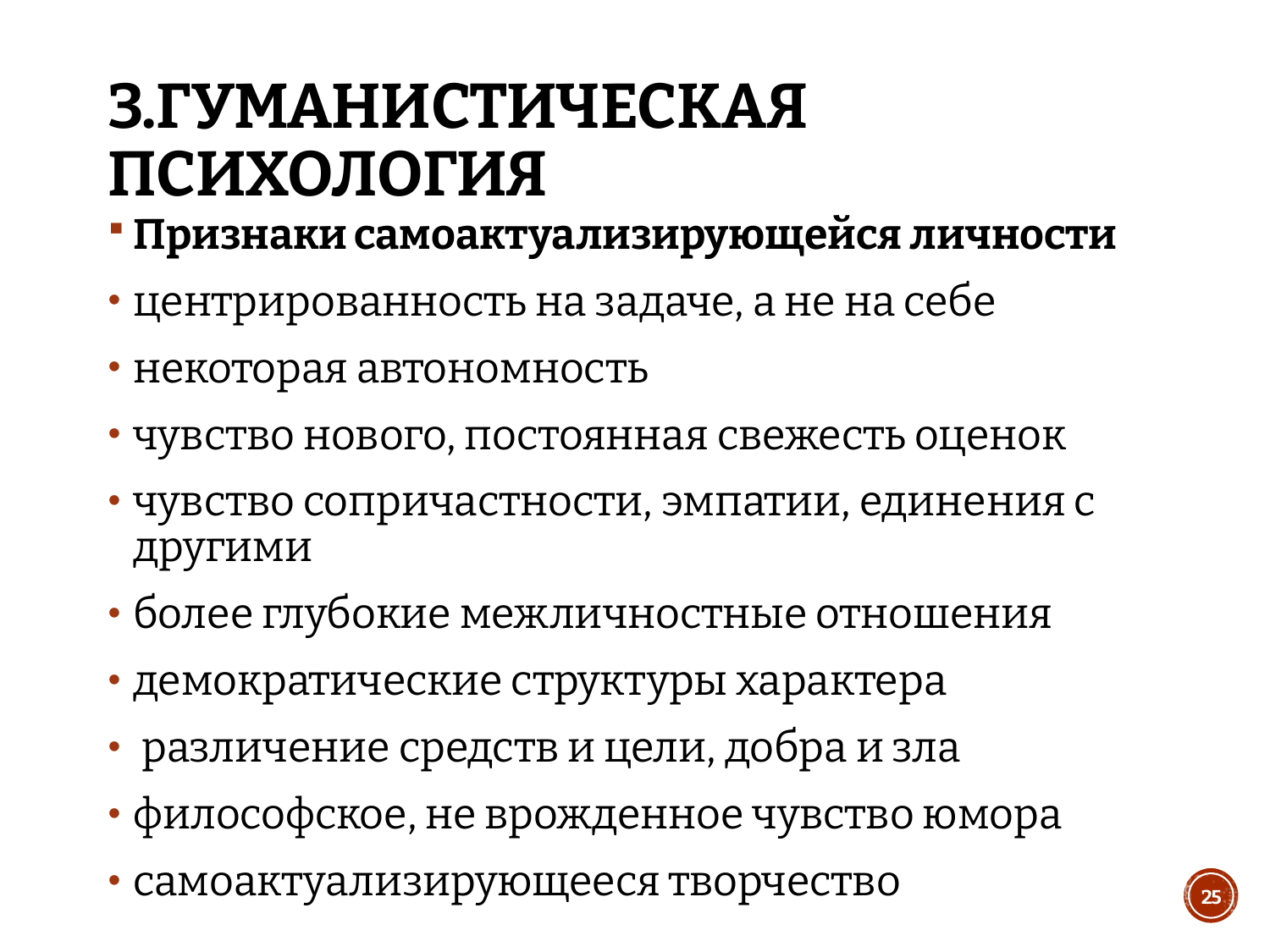

# 3.Гуманистическая психология
Признаки самоактуализирующейся личности
центрированность на задаче, а не на себе
некоторая автономность
чувство нового, постоянная свежесть оценок
чувство сопричастности, эмпатии, единения с другими
более глубокие межличностные отношения
демократические структуры характера
 различение средств и цели, добра и зла
философское, не врожденное чувство юмора
самоактуализирующееся творчество
25